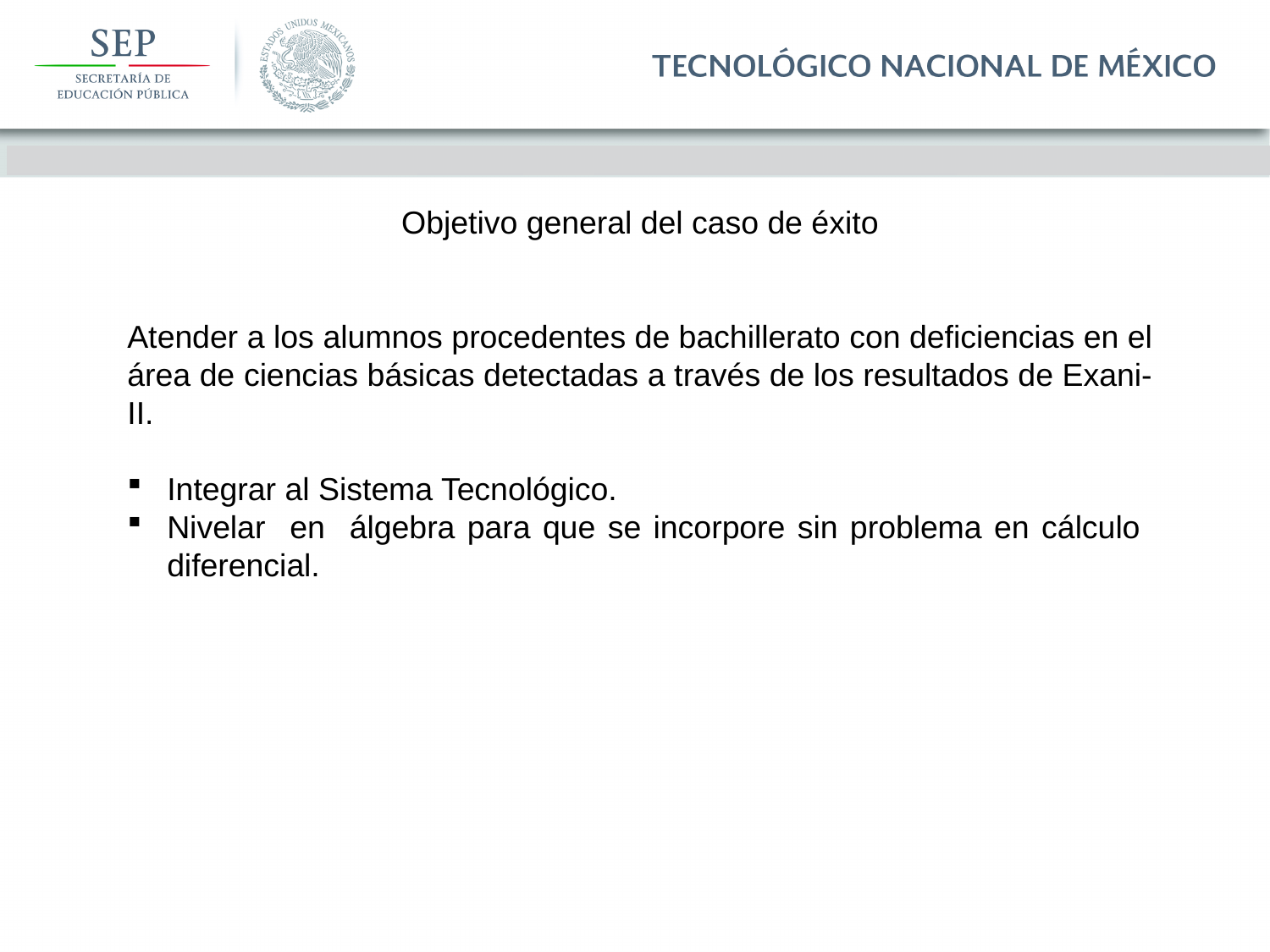

Objetivo general del caso de éxito

Atender a los alumnos procedentes de bachillerato con deficiencias en el área de ciencias básicas detectadas a través de los resultados de Exani-II.

Integrar al Sistema Tecnológico.
Nivelar  en  álgebra para que se incorpore sin problema en cálculo  diferencial.